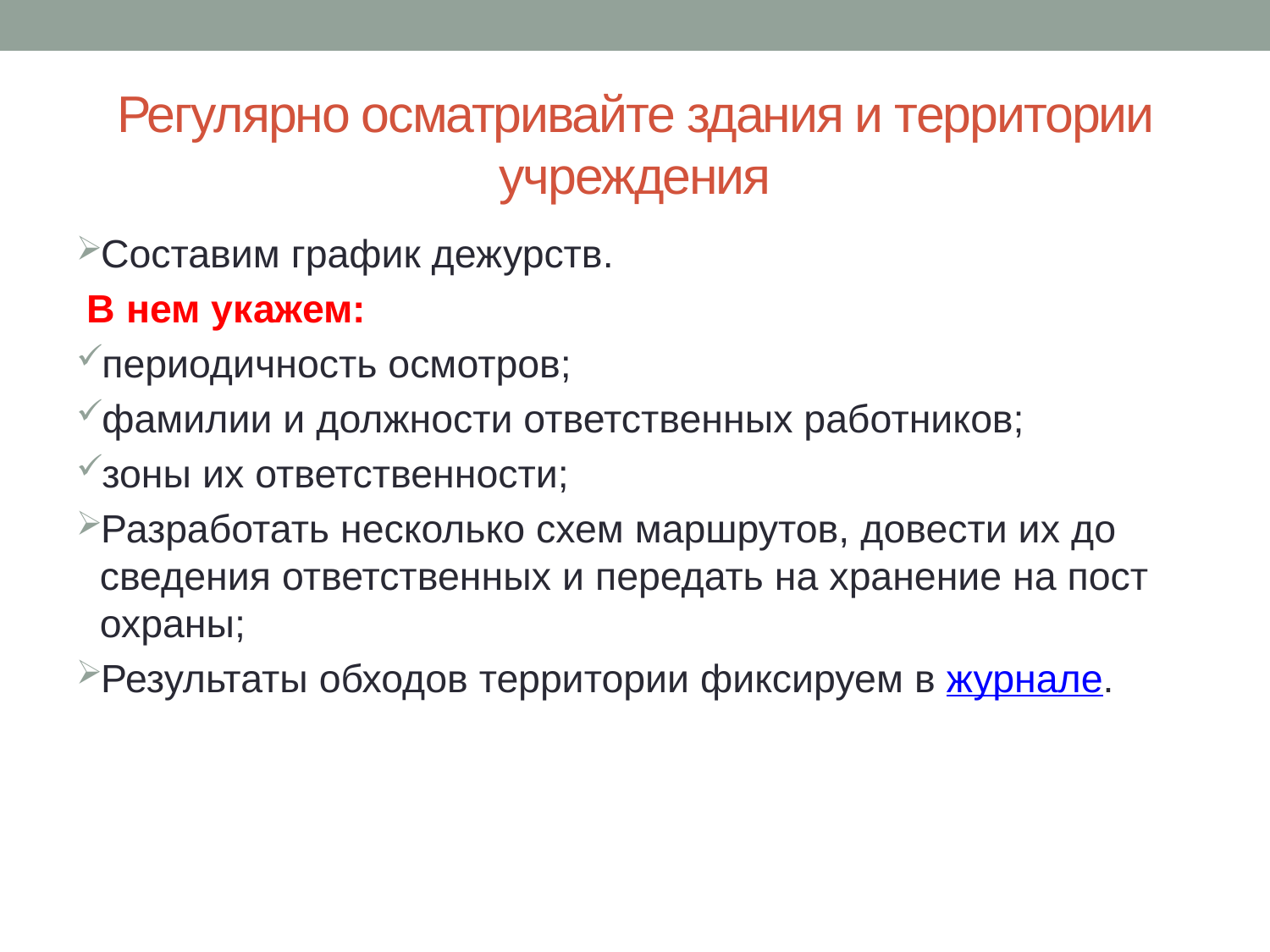

# Регулярно осматривайте здания и территории учреждения
Составим график дежурств.
 В нем укажем:
периодичность осмотров;
фамилии и должности ответственных работников;
зоны их ответственности;
Разработать несколько схем маршрутов, довести их до сведения ответственных и передать на хранение на пост охраны;
Результаты обходов территории фиксируем в журнале.